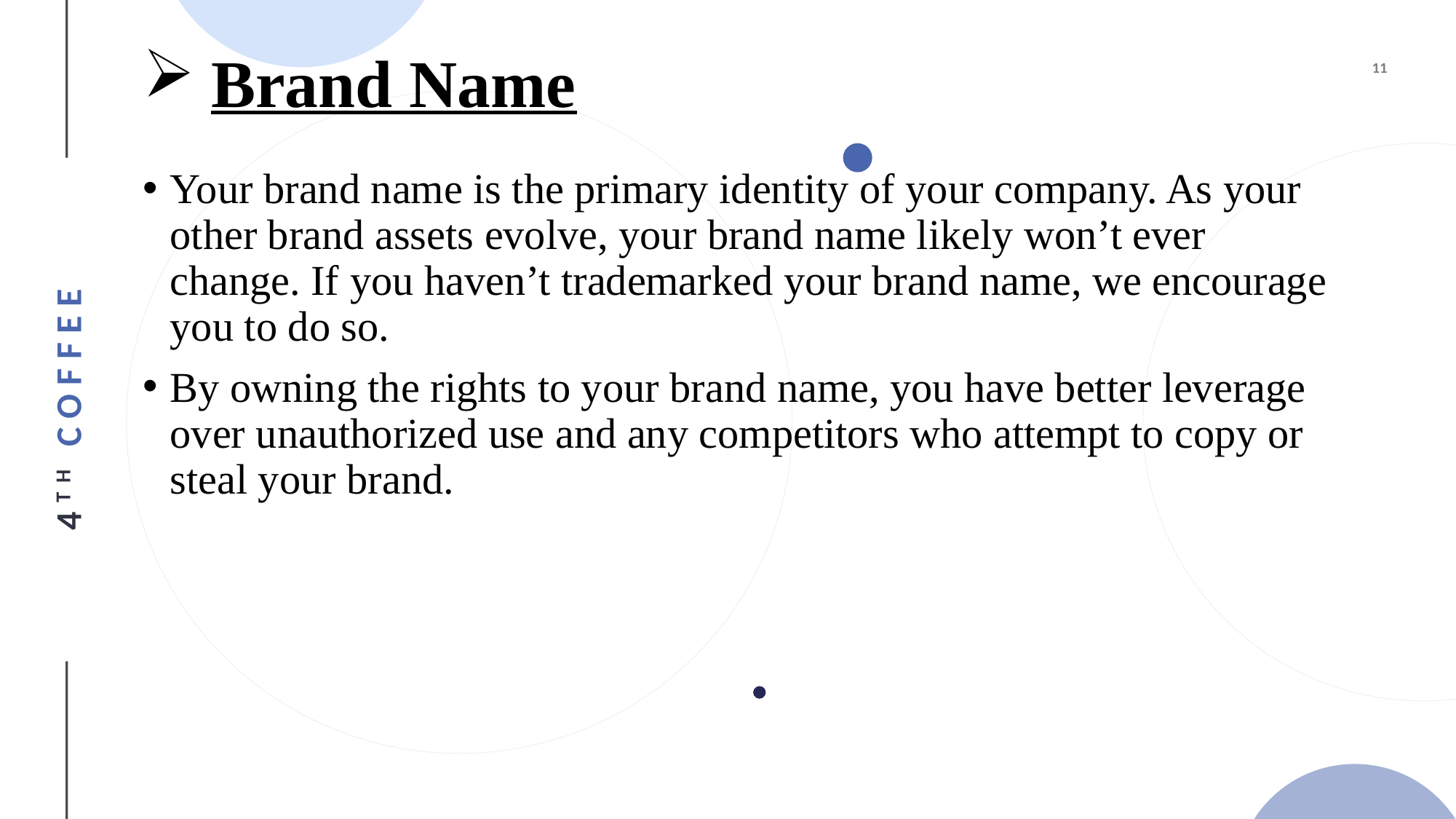

# Brand Name
Your brand name is the primary identity of your company. As your other brand assets evolve, your brand name likely won’t ever change. If you haven’t trademarked your brand name, we encourage you to do so.
By owning the rights to your brand name, you have better leverage over unauthorized use and any competitors who attempt to copy or steal your brand.